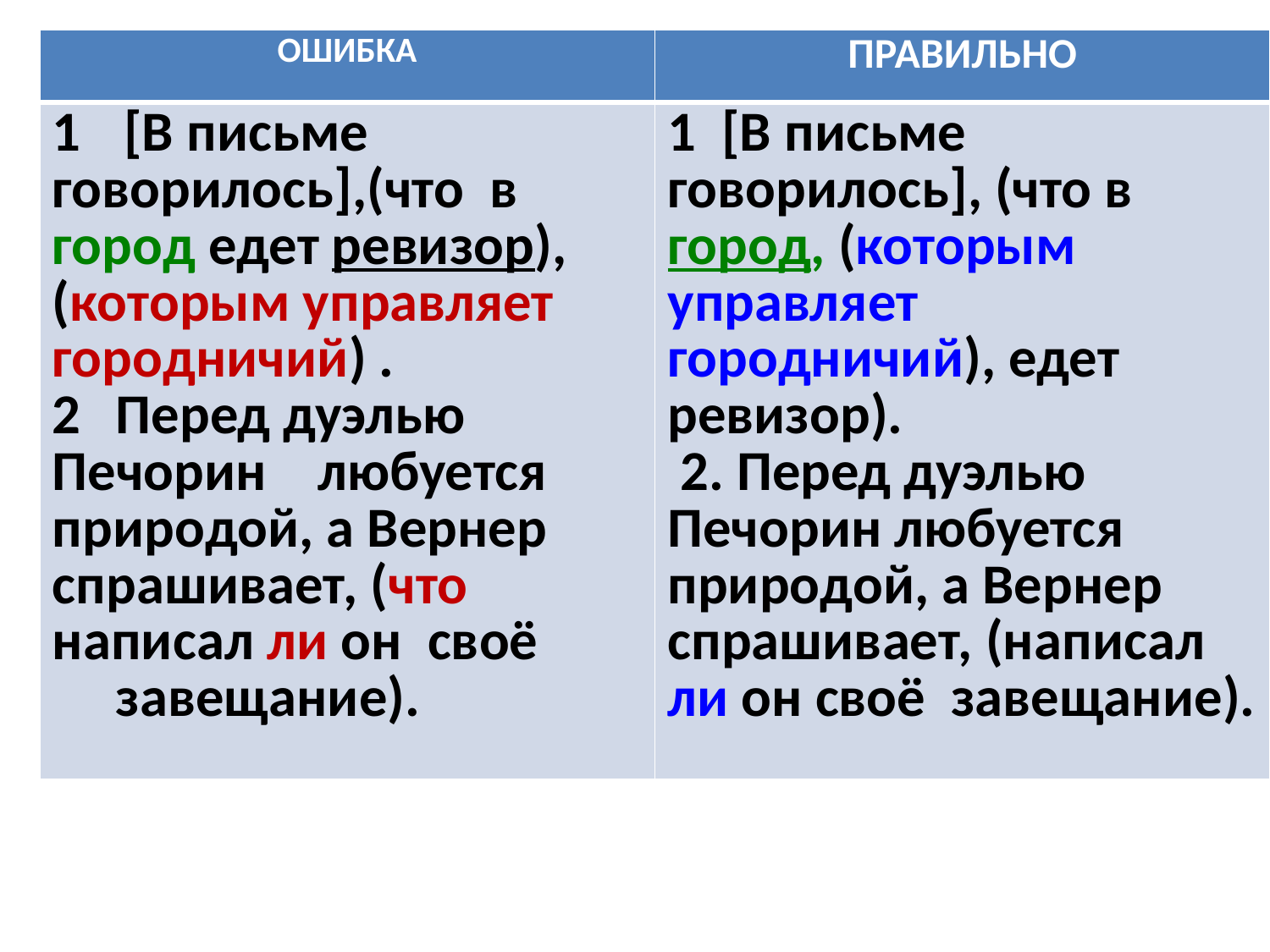

| ОШИБКА | ПРАВИЛЬНО |
| --- | --- |
| [В письме говорилось],(что в город едет ревизор), (которым управляет городничий) . Перед дуэлью Печорин любуется природой, а Вернер спрашивает, (что написал ли он своё завещание). | 1 [В письме говорилось], (что в город, (которым управляет городничий), едет ревизор).   2. Перед дуэлью Печорин любуется природой, а Вернер спрашивает, (написал ли он своё завещание). |